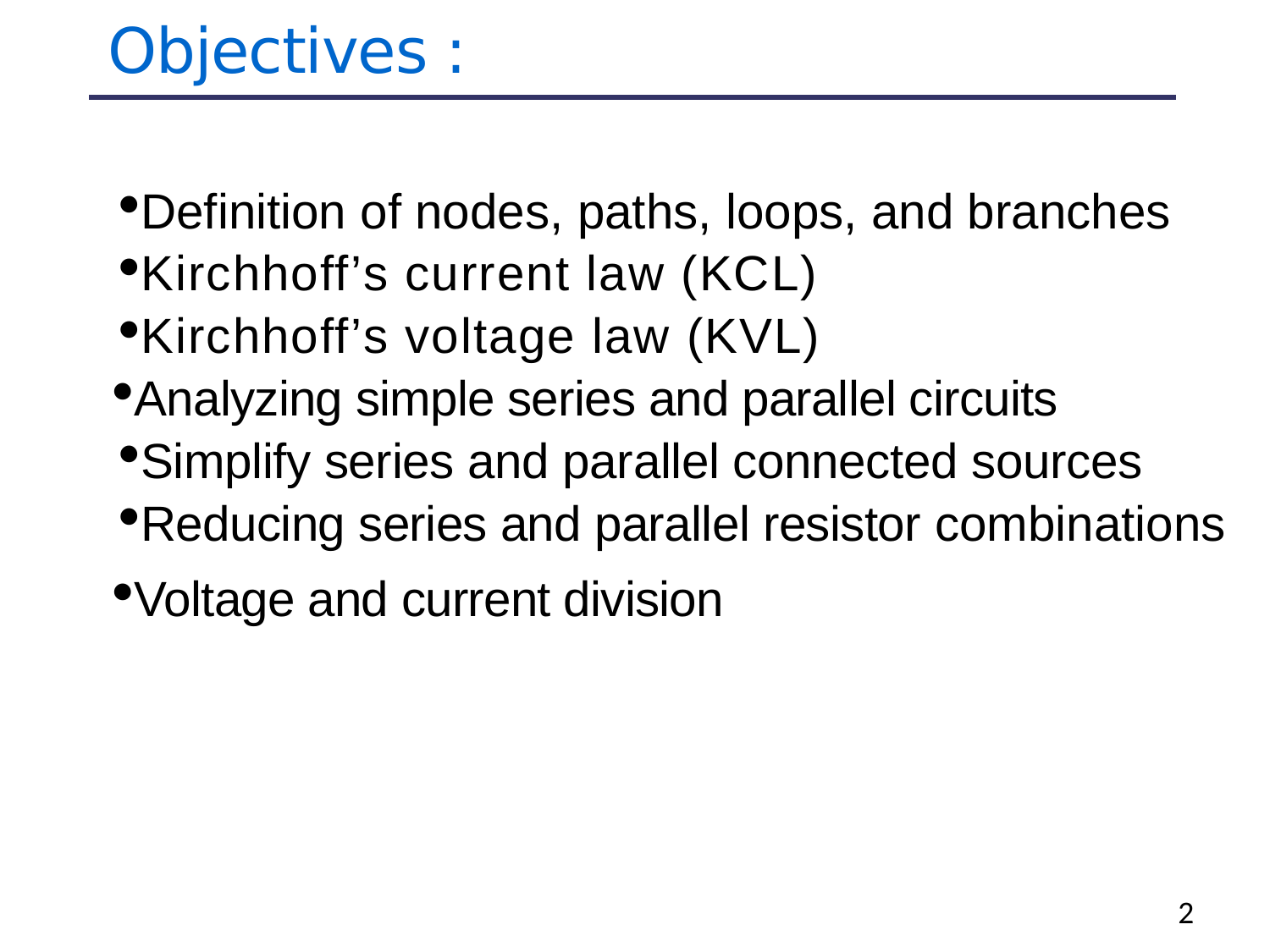

Objectives :
Definition of nodes, paths, loops, and branches
Kirchhoff’s current law (KCL)
Kirchhoff’s voltage law (KVL)
Analyzing simple series and parallel circuits
Simplify series and parallel connected sources
Reducing series and parallel resistor combinations
Voltage and current division
2